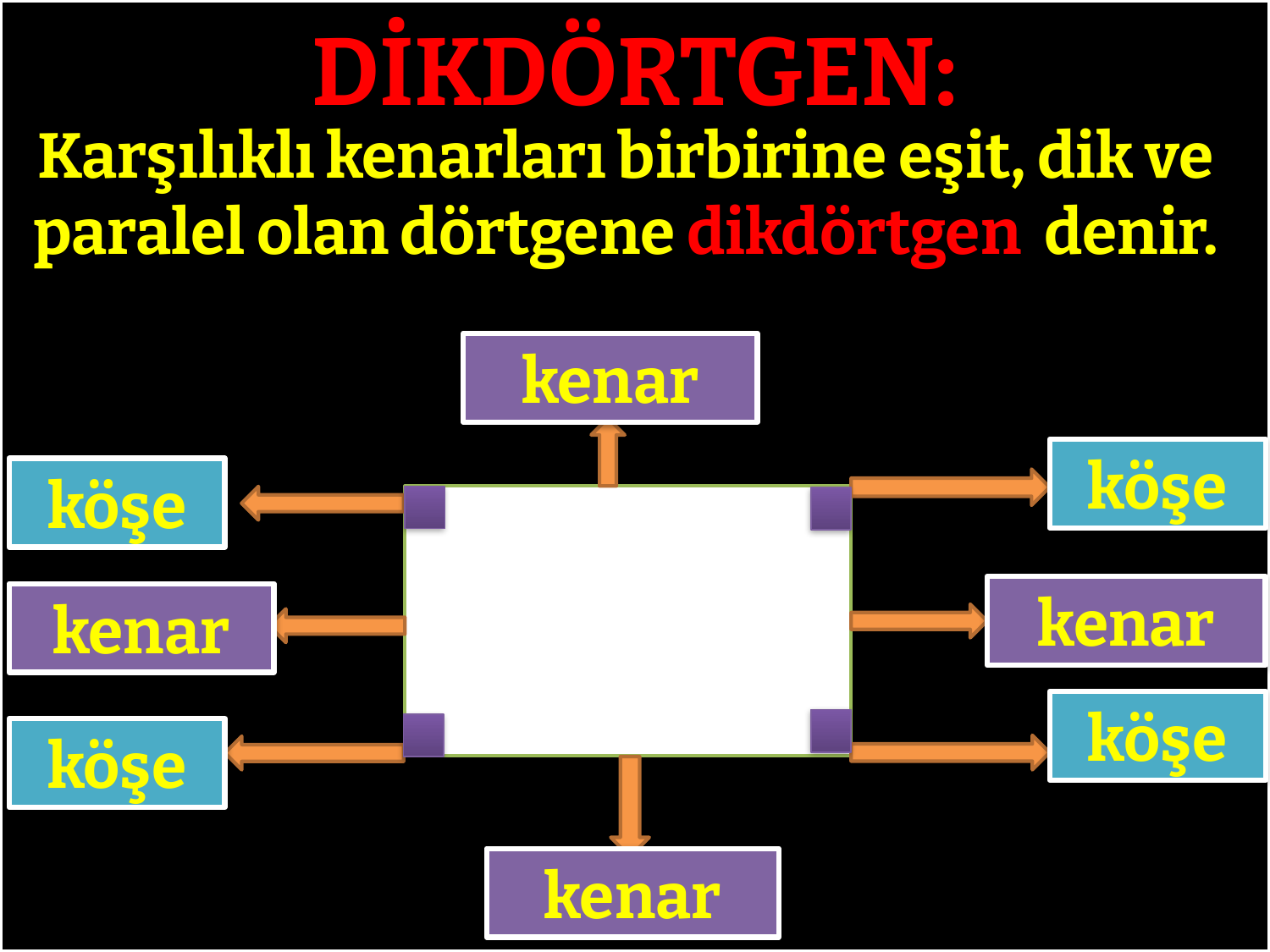

DİKDÖRTGEN:
Karşılıklı kenarları birbirine eşit, dik ve paralel olan dörtgene dikdörtgen  denir.
#
kenar

köşe
köşe

kenar
kenar

köşe

köşe

kenar